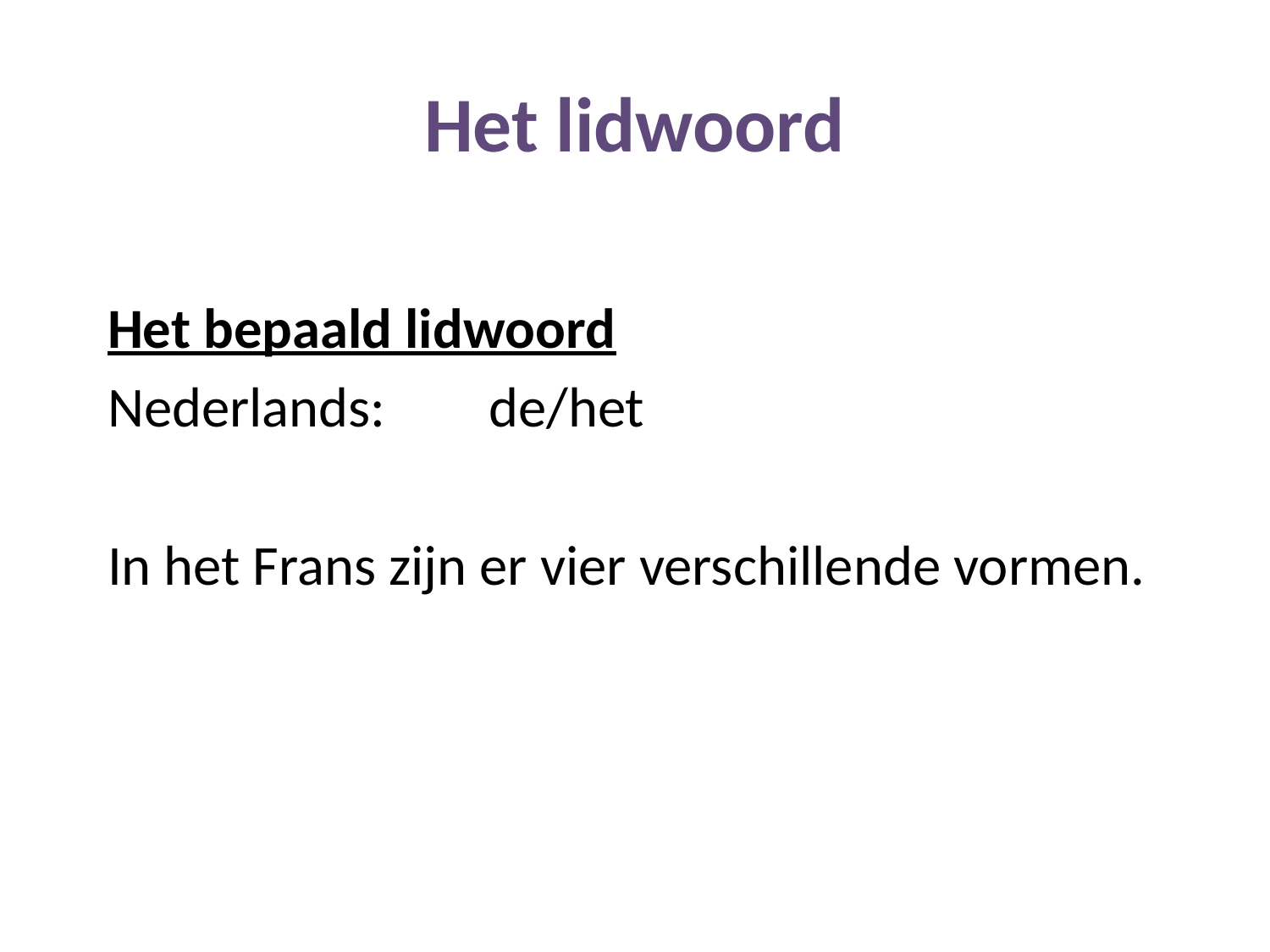

# Het lidwoord

Het bepaald lidwoord
Nederlands:	de/het

In het Frans zijn er vier verschillende vormen.